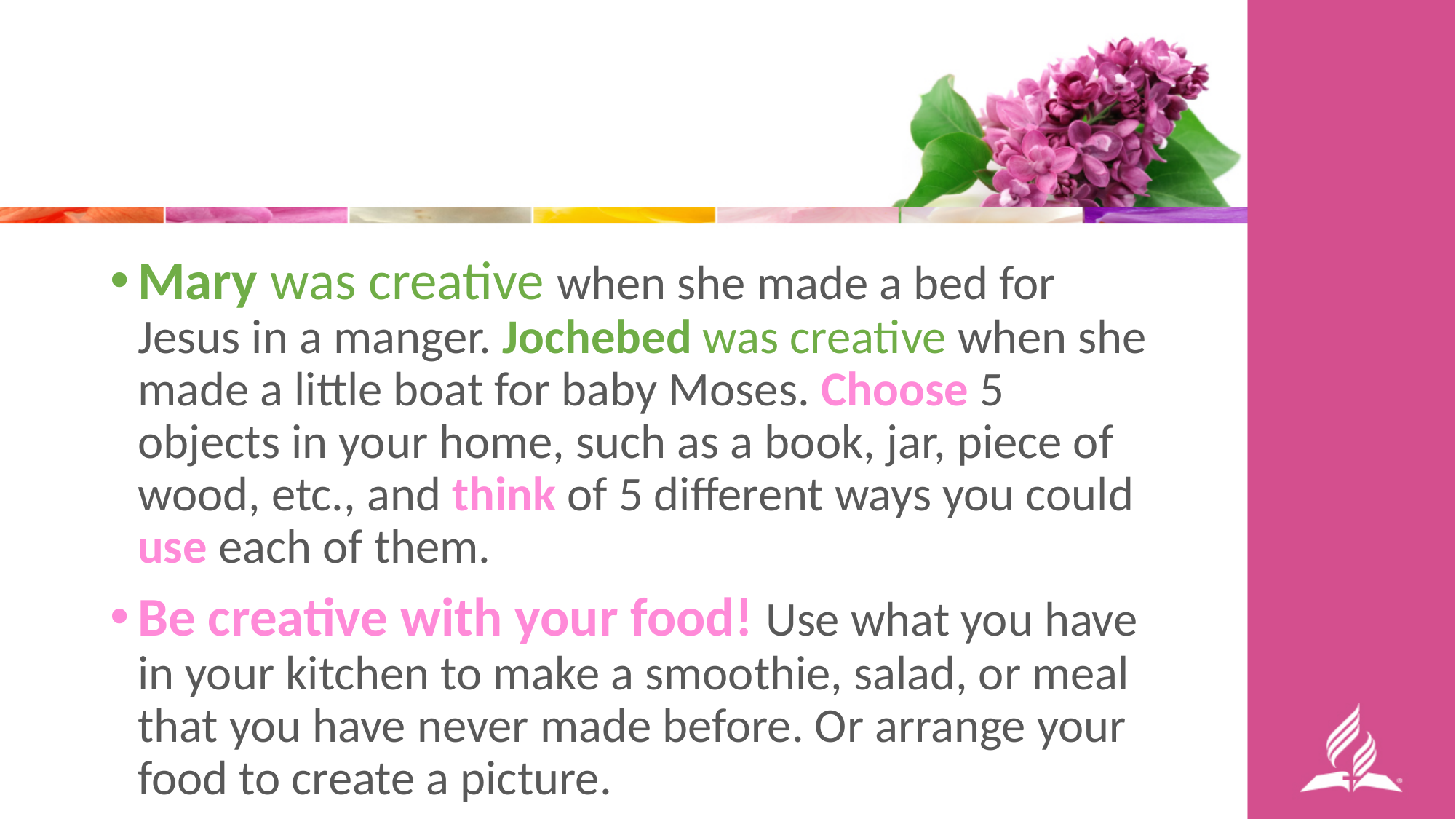

Mary was creative when she made a bed for Jesus in a manger. Jochebed was creative when she made a little boat for baby Moses. Choose 5 objects in your home, such as a book, jar, piece of wood, etc., and think of 5 different ways you could use each of them.
Be creative with your food! Use what you have in your kitchen to make a smoothie, salad, or meal that you have never made before. Or arrange your food to create a picture.